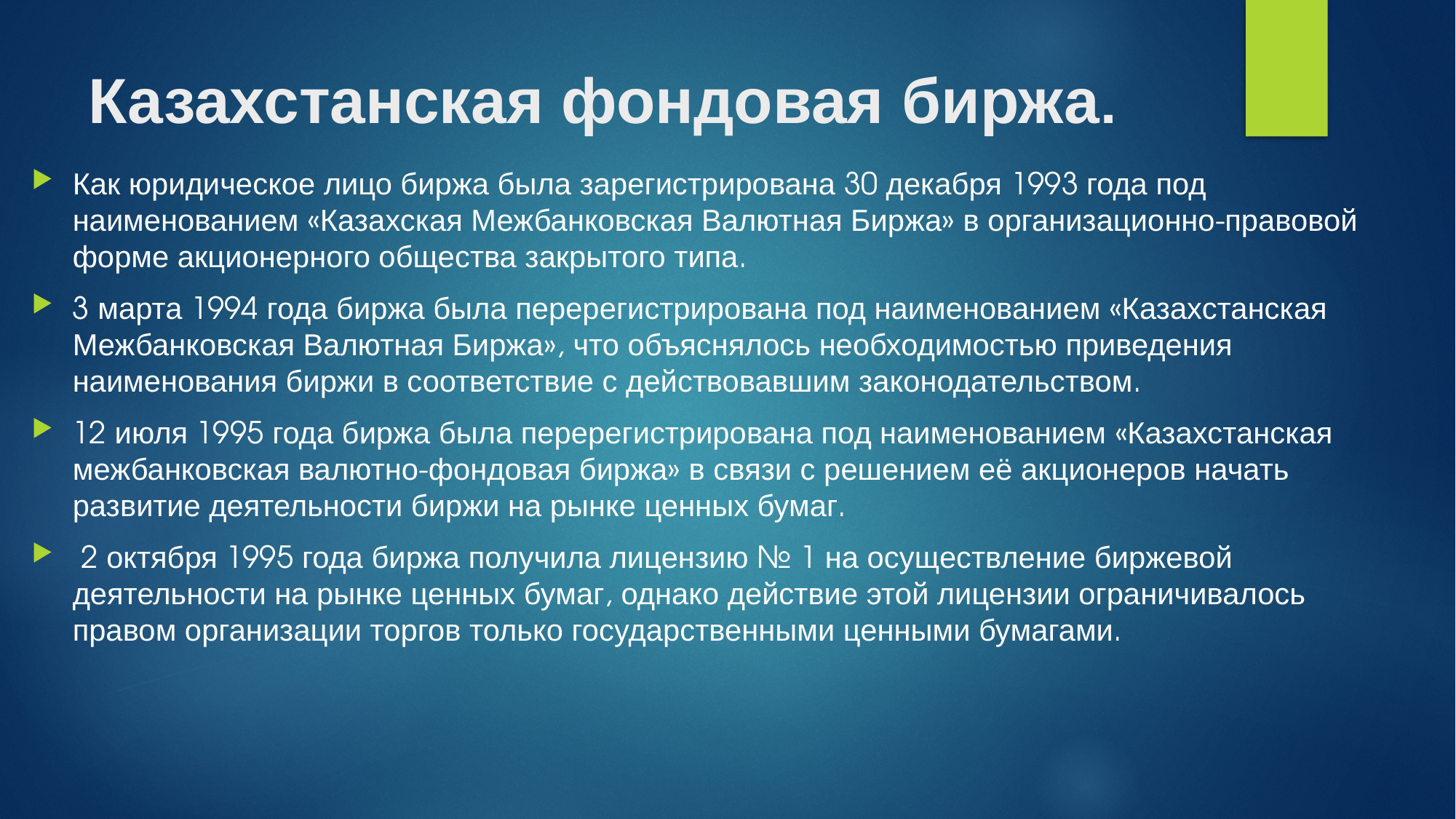

# Казахстанская фондовая биржа.
Как юридическое лицо биржа была зарегистрирована 30 декабря 1993 года под наименованием «Казахская Межбанковская Валютная Биржа» в организационно-правовой форме акционерного общества закрытого типа.
3 марта 1994 года биржа была перерегистрирована под наименованием «Казахстанская Межбанковская Валютная Биржа», что объяснялось необходимостью приведения наименования биржи в соответствие с действовавшим законодательством.
12 июля 1995 года биржа была перерегистрирована под наименованием «Казахстанская межбанковская валютно-фондовая биржа» в связи с решением её акционеров начать развитие деятельности биржи на рынке ценных бумаг.
 2 октября 1995 года биржа получила лицензию № 1 на осуществление биржевой деятельности на рынке ценных бумаг, однако действие этой лицензии ограничивалось правом организации торгов только государственными ценными бумагами.